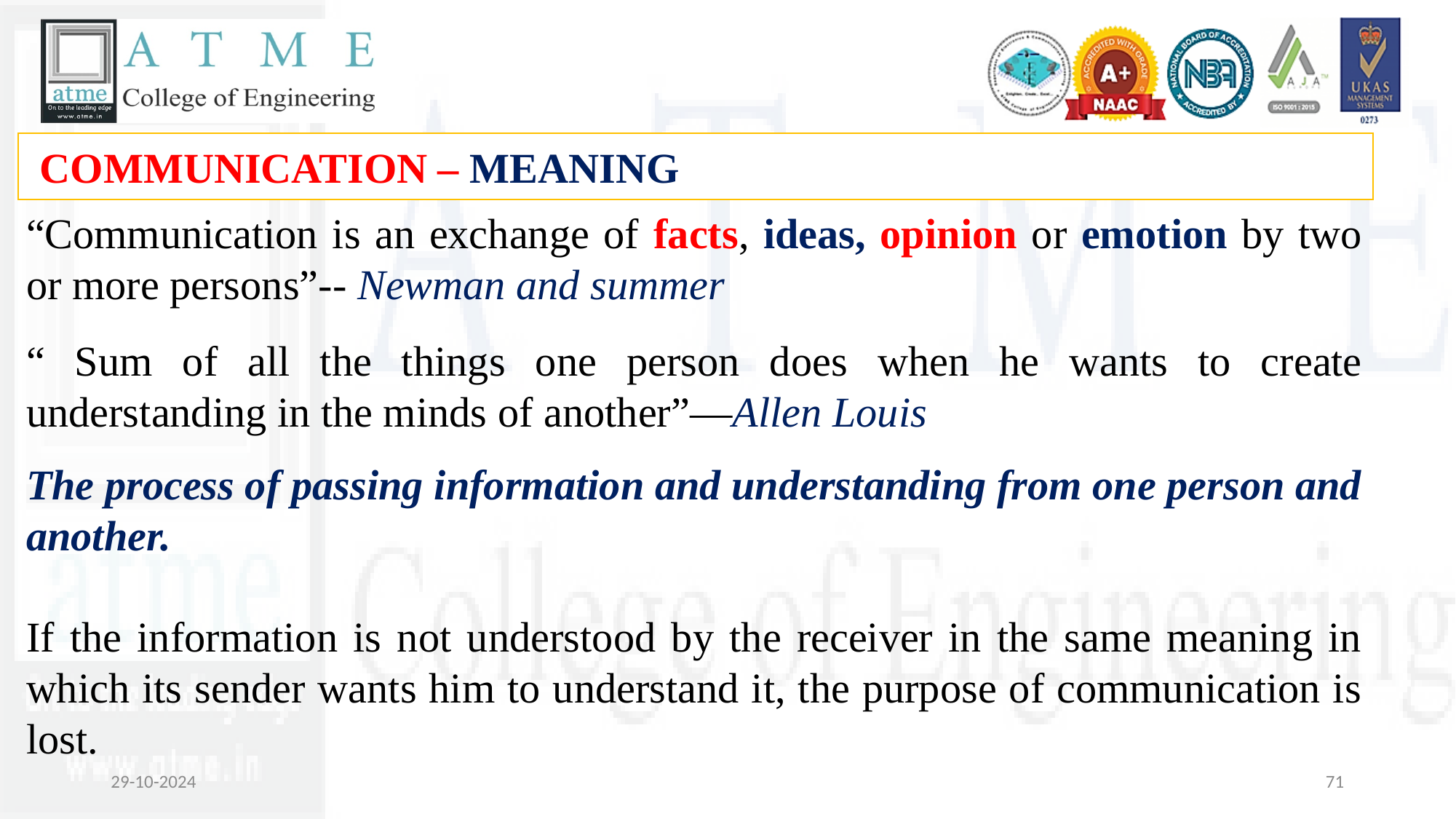

COMMUNICATION – MEANING

“Communication is an exchange of facts, ideas, opinion or emotion by two or more persons”-- Newman and summer

“ Sum of all the things one person does when he wants to create understanding in the minds of another”—Allen Louis

The process of passing information and understanding from one person and another.

If the information is not understood by the receiver in the same meaning in which its sender wants him to understand it, the purpose of communication is lost.

29-10-2024
71